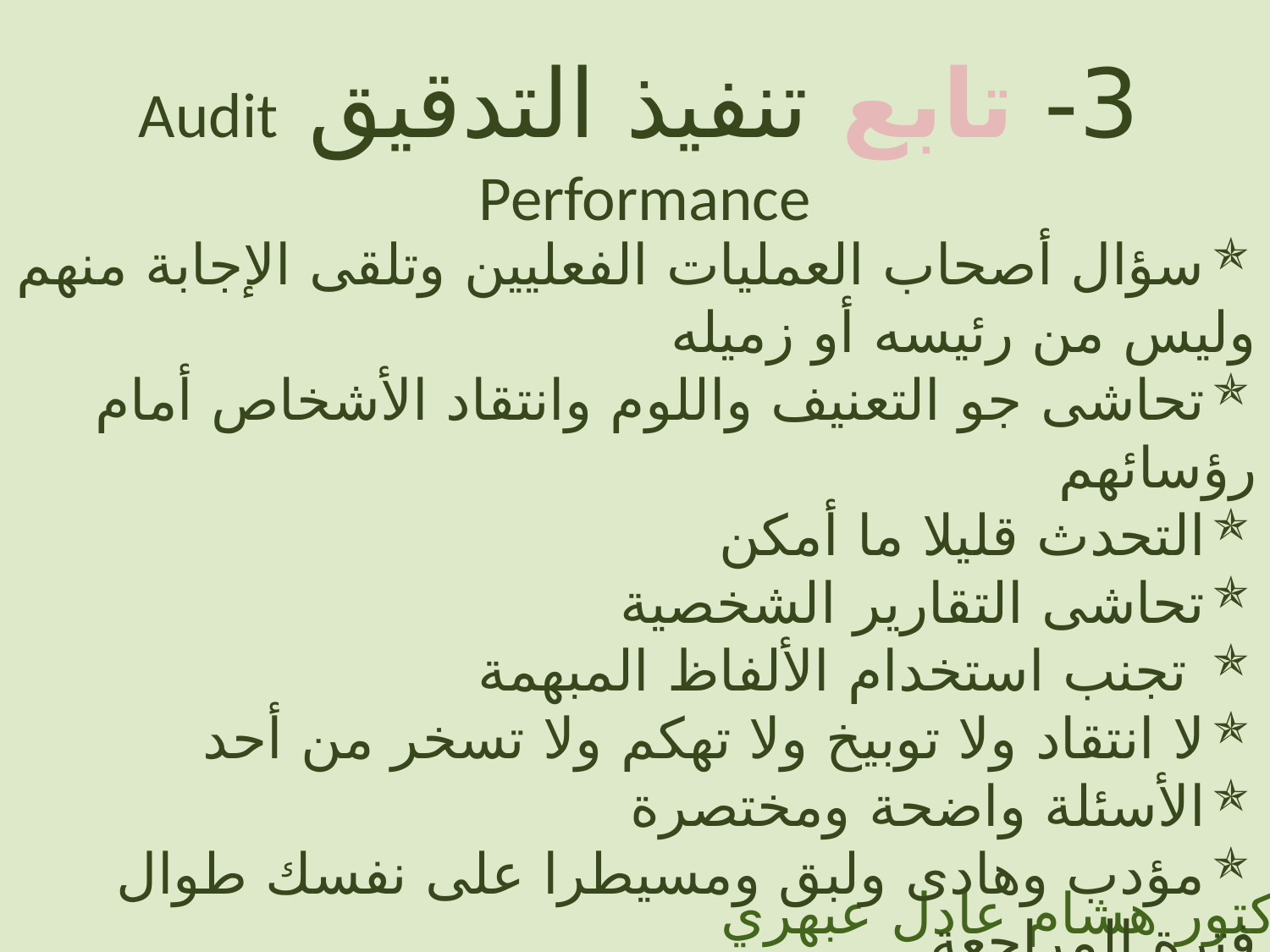

3- تابع تنفيذ التدقيق Audit Performance
سؤال أصحاب العمليات الفعليين وتلقى الإجابة منهم وليس من رئيسه أو زميله
تحاشى جو التعنيف واللوم وانتقاد الأشخاص أمام رؤسائهم
التحدث قليلا ما أمكن
تحاشى التقارير الشخصية
 تجنب استخدام الألفاظ المبهمة
لا انتقاد ولا توبيخ ولا تهكم ولا تسخر من أحد
الأسئلة واضحة ومختصرة
مؤدب وهادى ولبق ومسيطرا على نفسك طوال فترة المراجعة
كن مجاملا ببيان الإيجابيات قبل السلبيات
الدكتور هشام عادل عبهري